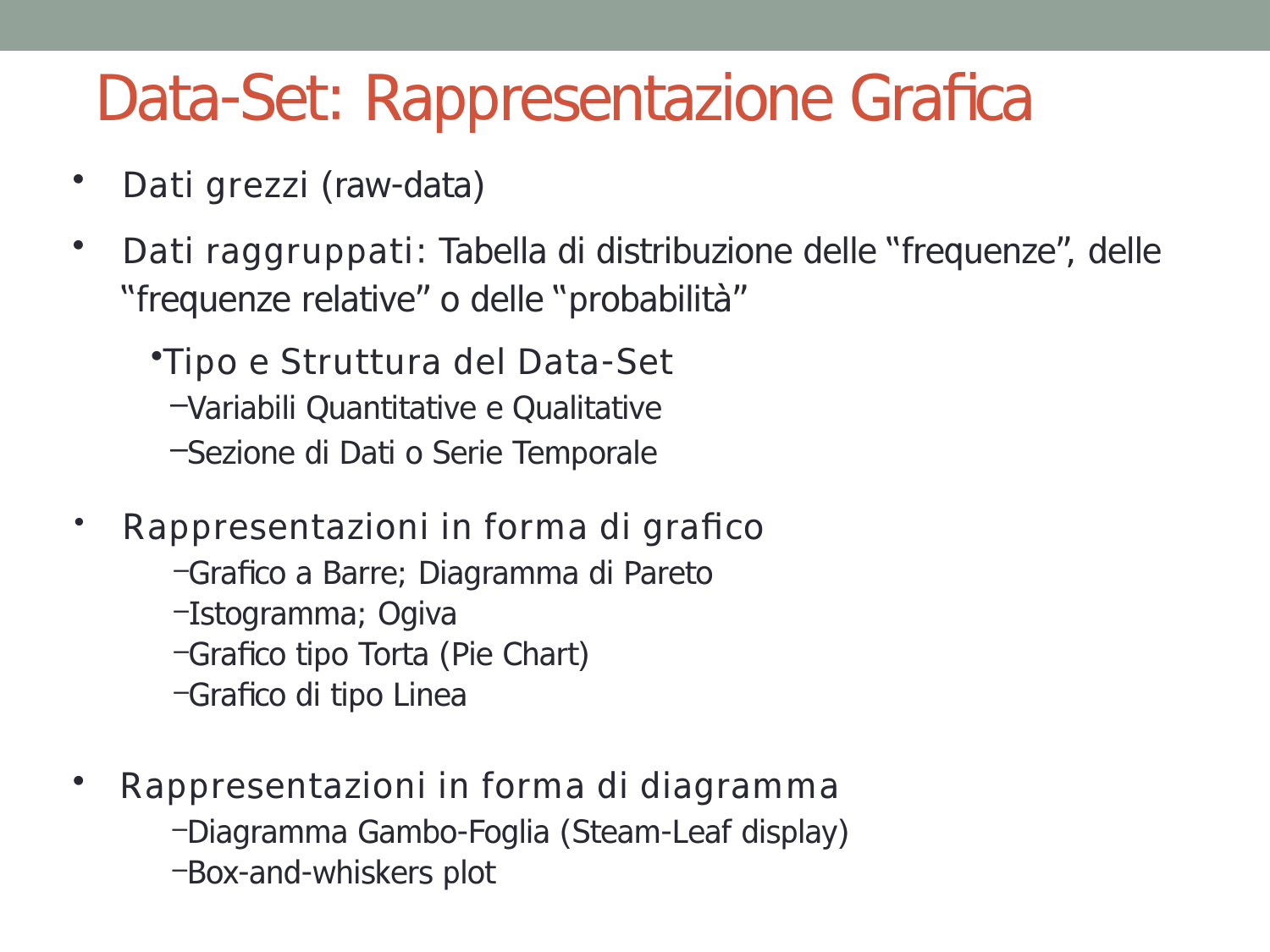

# Data-Set: Rappresentazione Grafica
Dati grezzi (raw-data)
Dati raggruppati: Tabella di distribuzione delle “frequenze”, delle “frequenze relative” o delle “probabilità”
Tipo e Struttura del Data-Set
Variabili Quantitative e Qualitative
Sezione di Dati o Serie Temporale
Rappresentazioni in forma di grafico
Grafico a Barre; Diagramma di Pareto
Istogramma; Ogiva
Grafico tipo Torta (Pie Chart)
Grafico di tipo Linea
Rappresentazioni in forma di diagramma
Diagramma Gambo-Foglia (Steam-Leaf display)
Box-and-whiskers plot